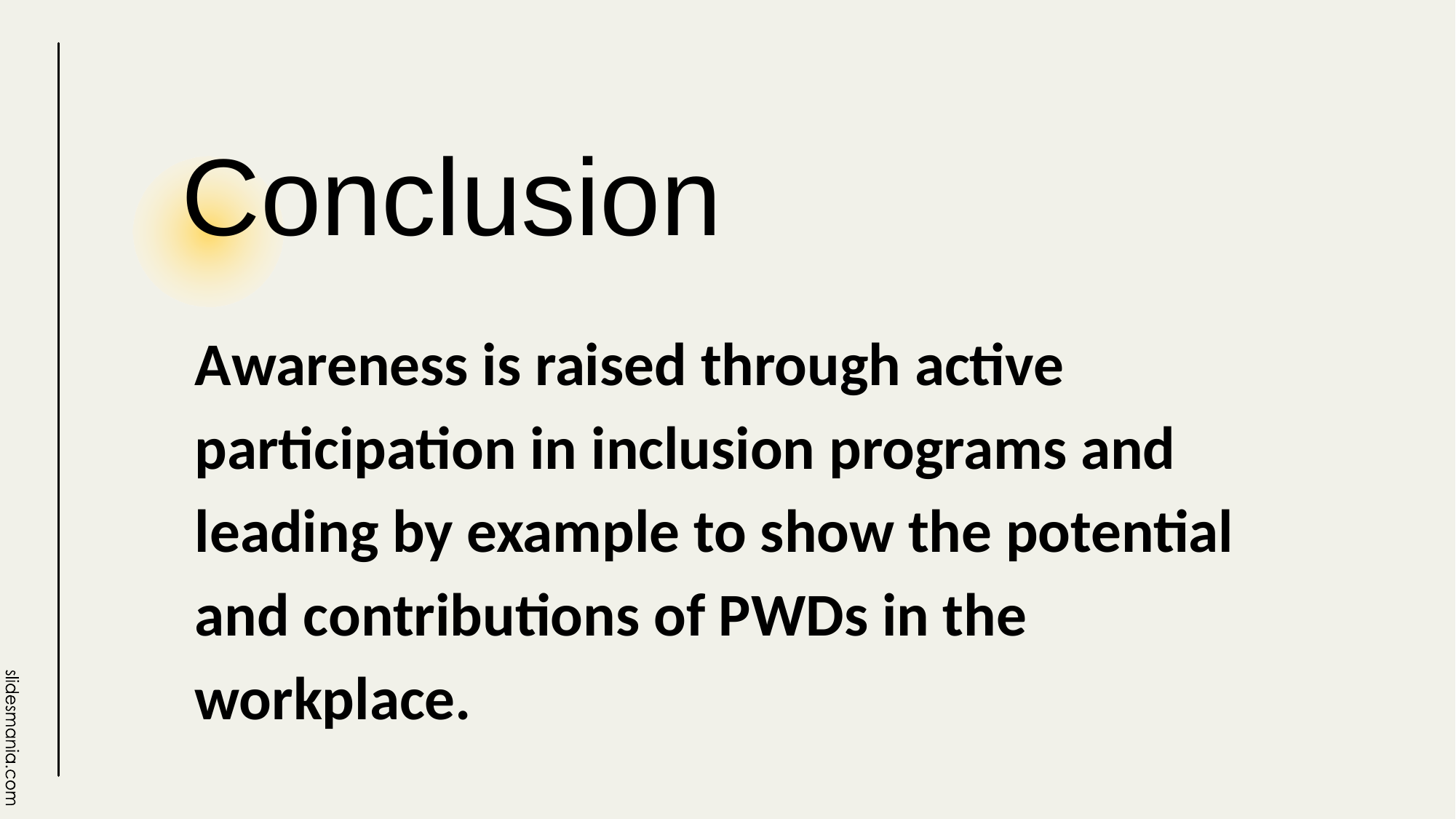

# Conclusion

Awareness is raised through active participation in inclusion programs and leading by example to show the potential and contributions of PWDs in the workplace.